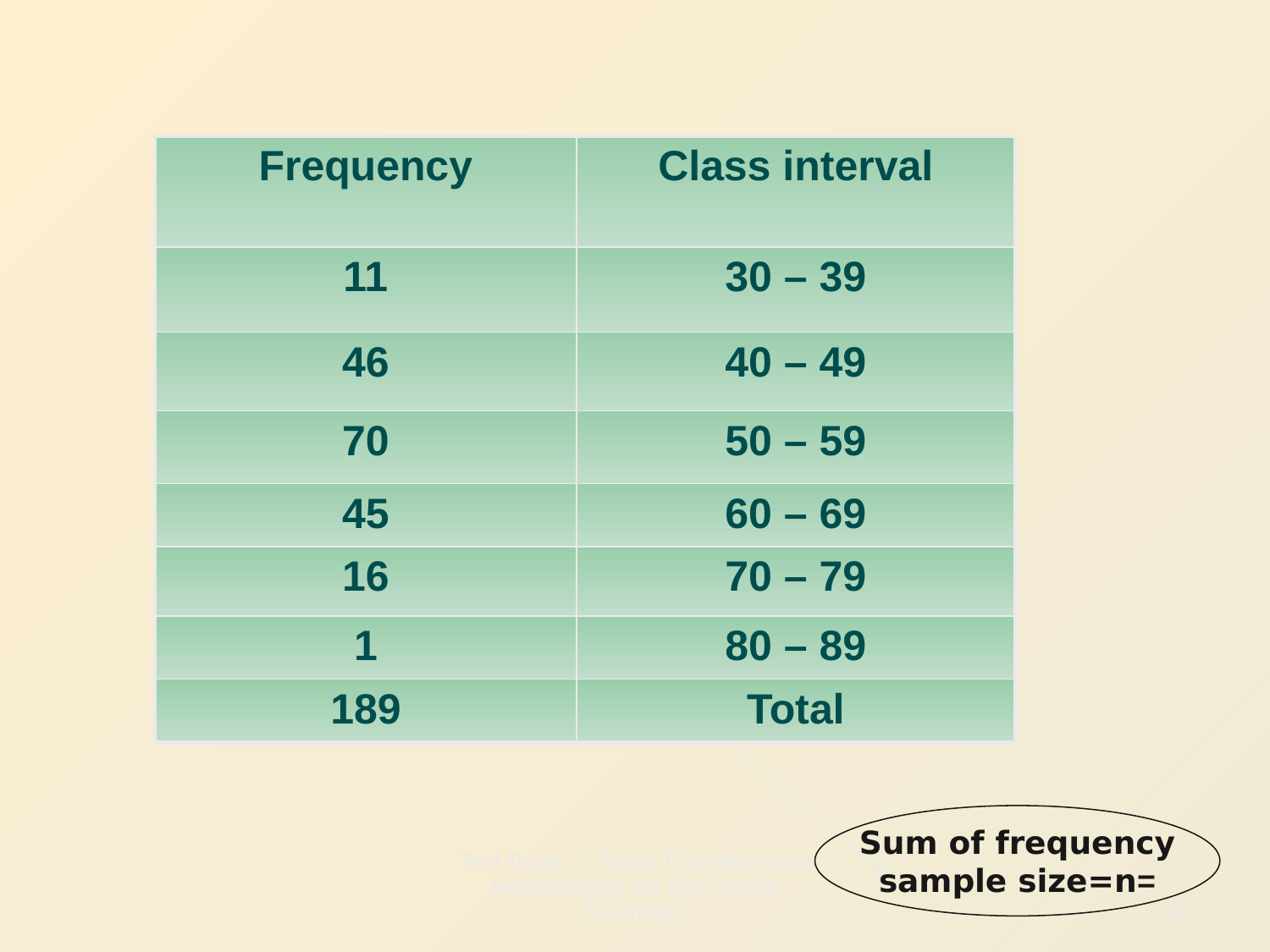

| Frequency | Class interval |
| --- | --- |
| 11 | 30 – 39 |
| 46 | 40 – 49 |
| 70 | 50 – 59 |
| 45 | 60 – 69 |
| 16 | 70 – 79 |
| 1 | 80 – 89 |
| 189 | Total |

Sum of frequency
=sample size=n
14
Text Book  :   Basic Concepts and Methodology for the Health Sciences